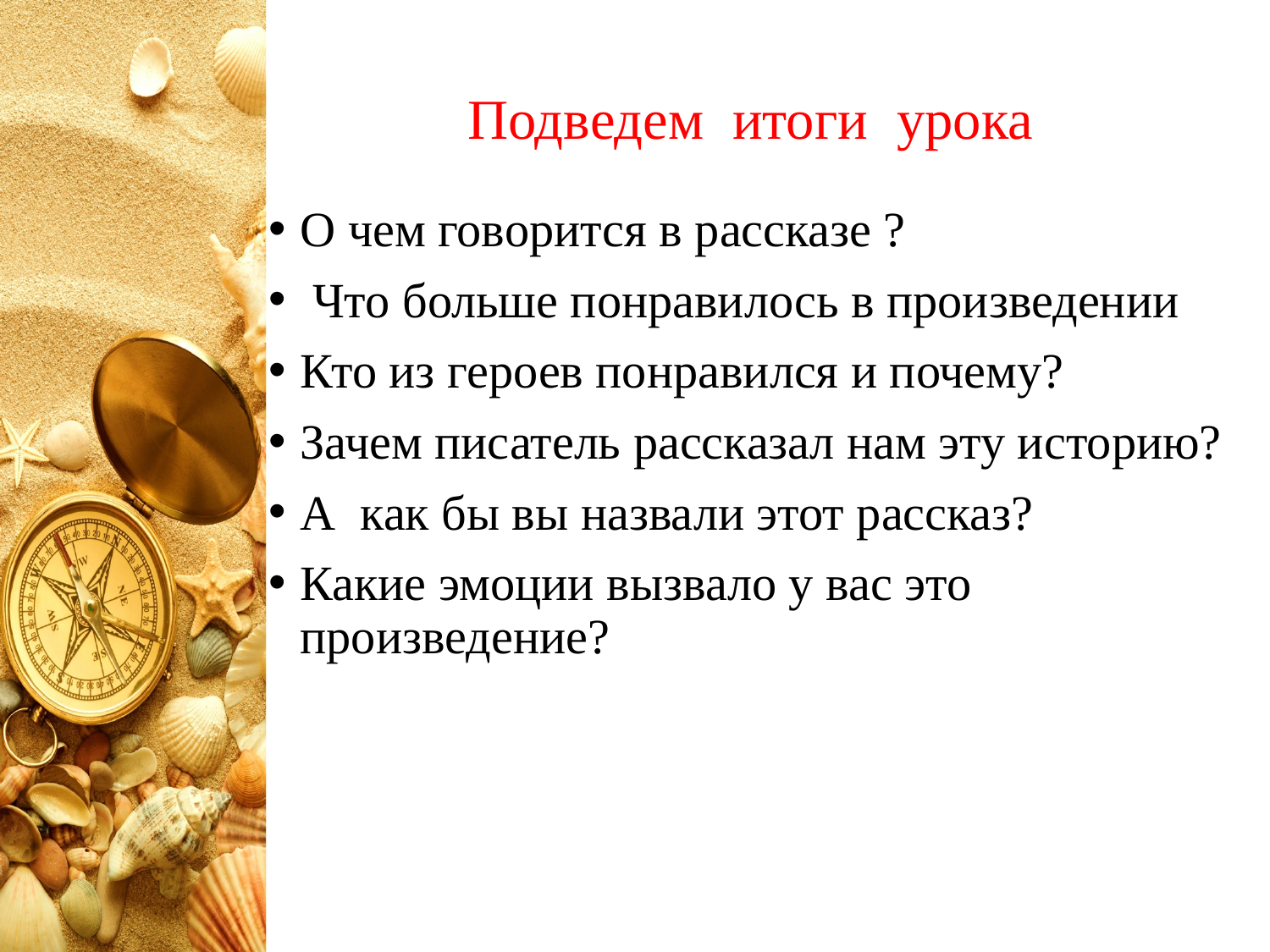

# Подведем  итоги  урока
О чем говорится в рассказе ?
 Что больше понравилось в произведении
Кто из героев понравился и почему?
Зачем писатель рассказал нам эту историю?
А  как бы вы назвали этот рассказ?
Какие эмоции вызвало у вас это произведение?